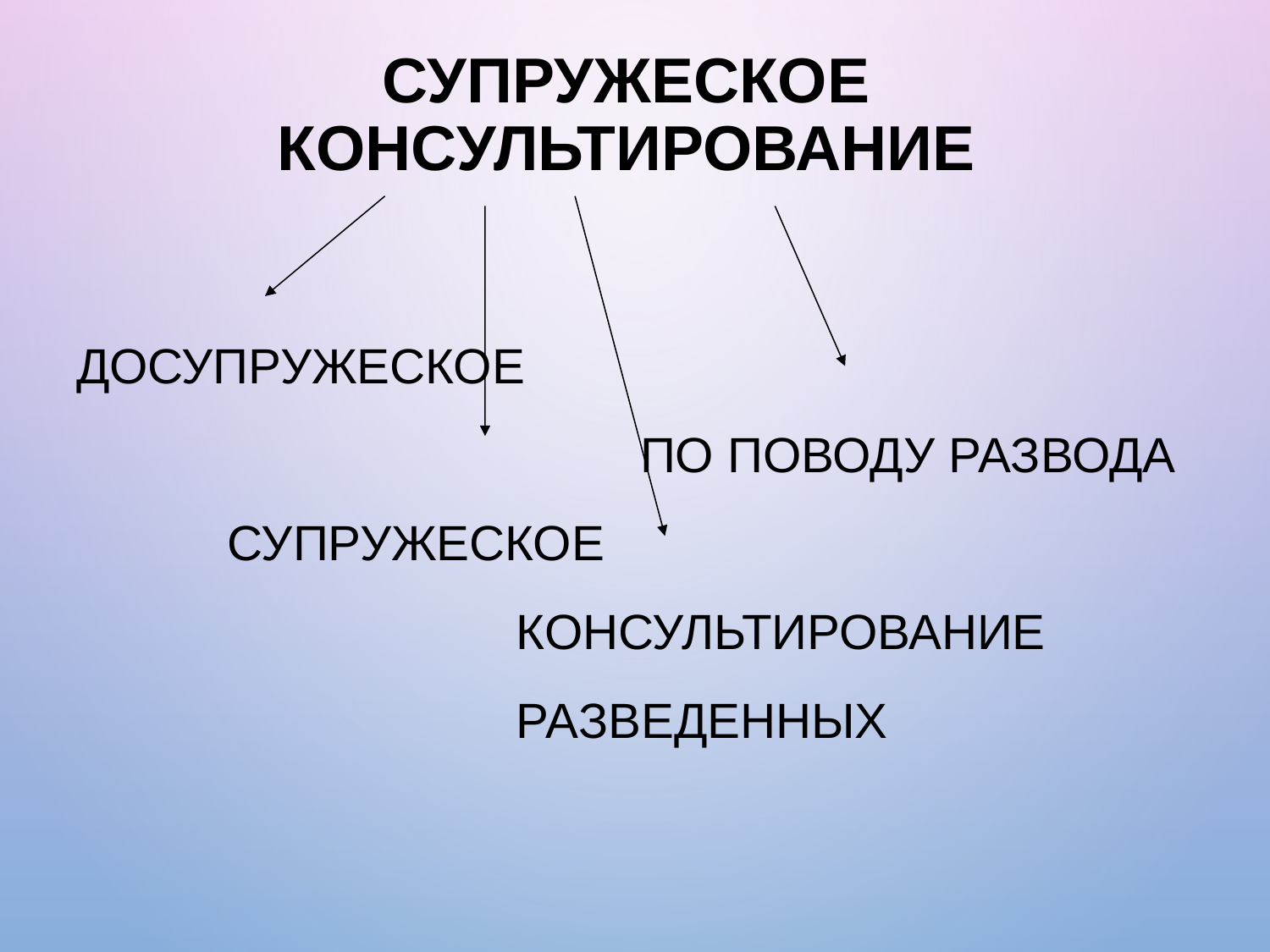

# Супружеское консультирование

досупружеское
                                         по поводу развода
           супружеское
                                консультирование
                                разведенных